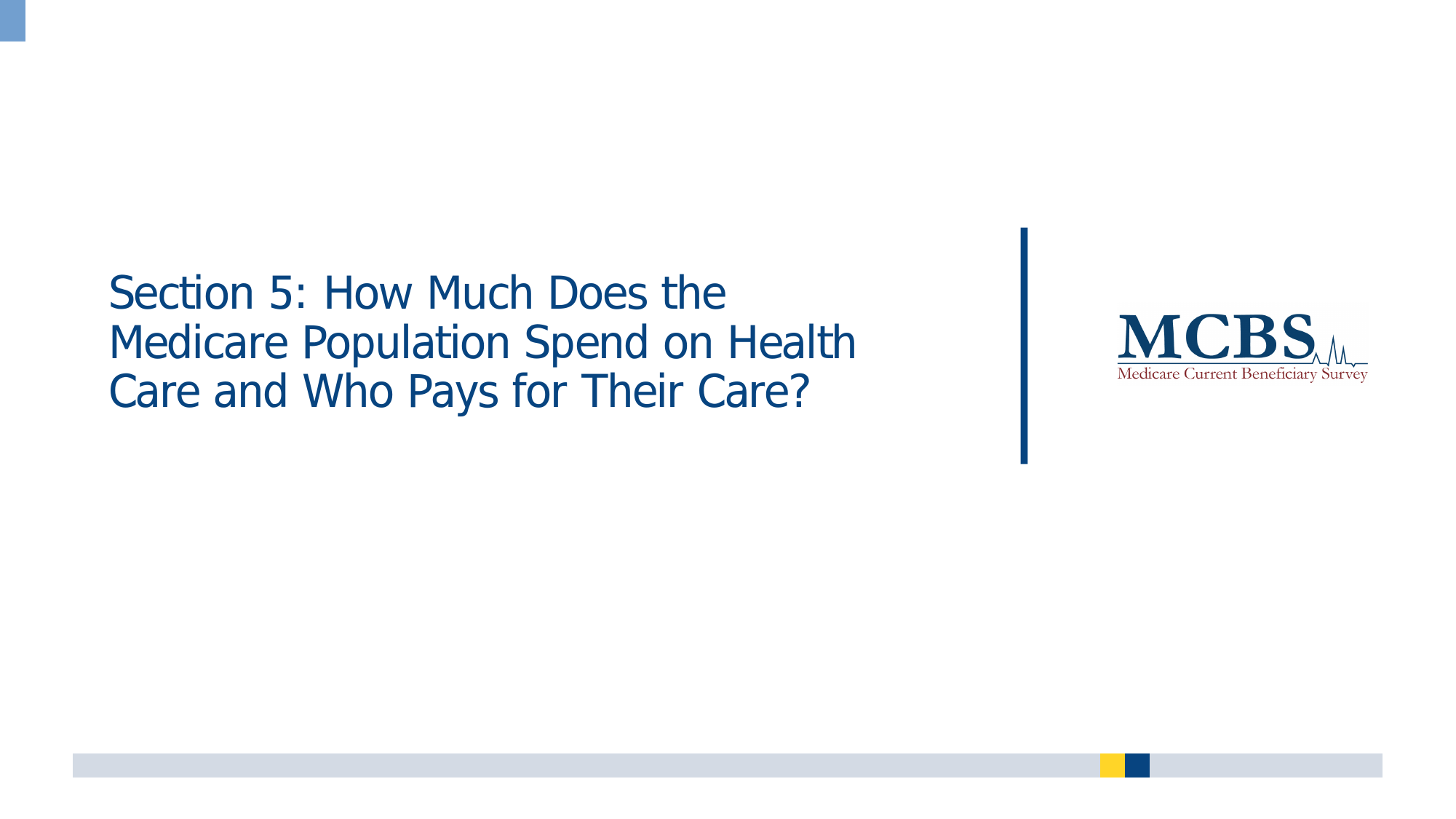

# Section 5: How Much Does the Medicare Population Spend on Health Care and Who Pays for Their Care?